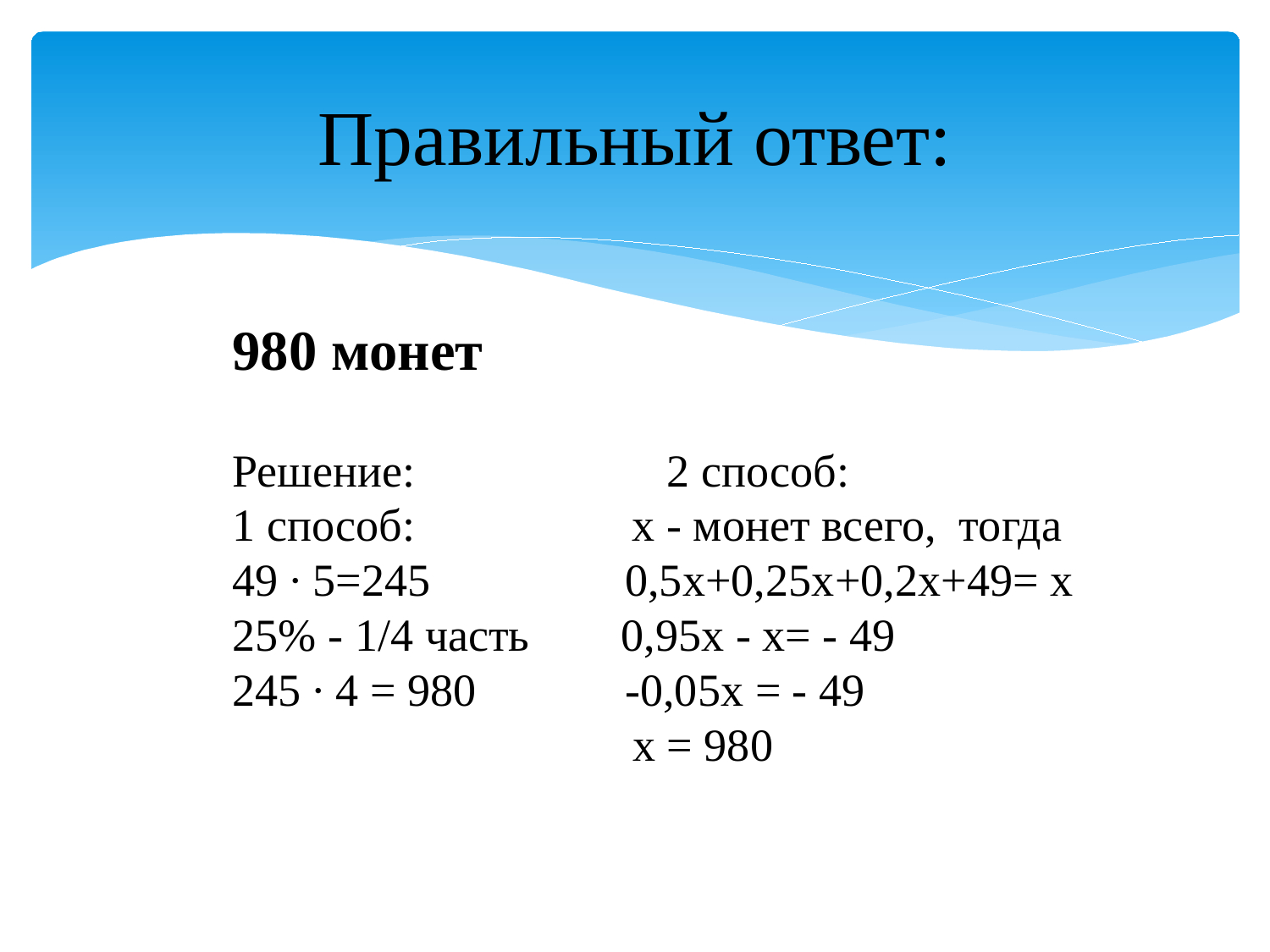

# Правильный ответ:
980 монет

Решение:                      2 способ:
1 способ:                   х - монет всего,  тогда
49 ∙ 5=245                 0,5х+0,25х+0,2х+49= х
25% - 1/4 часть        0,95х - х= - 49
245 ∙ 4 = 980             -0,05х = - 49
                                   х = 980